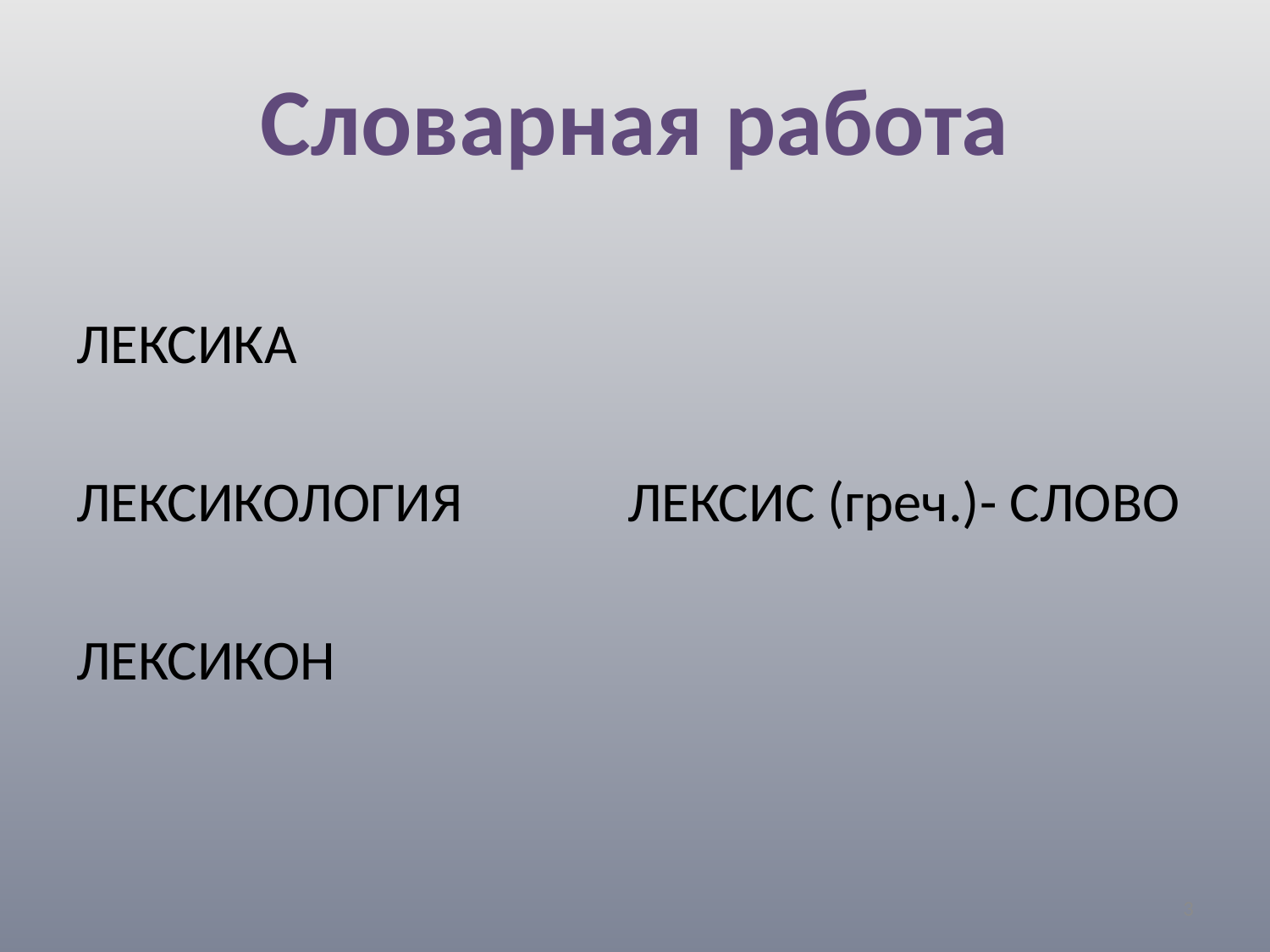

# Словарная работа

ЛЕКСИКА

ЛЕКСИКОЛОГИЯ             ЛЕКСИС (греч.)- СЛОВО

ЛЕКСИКОН
3